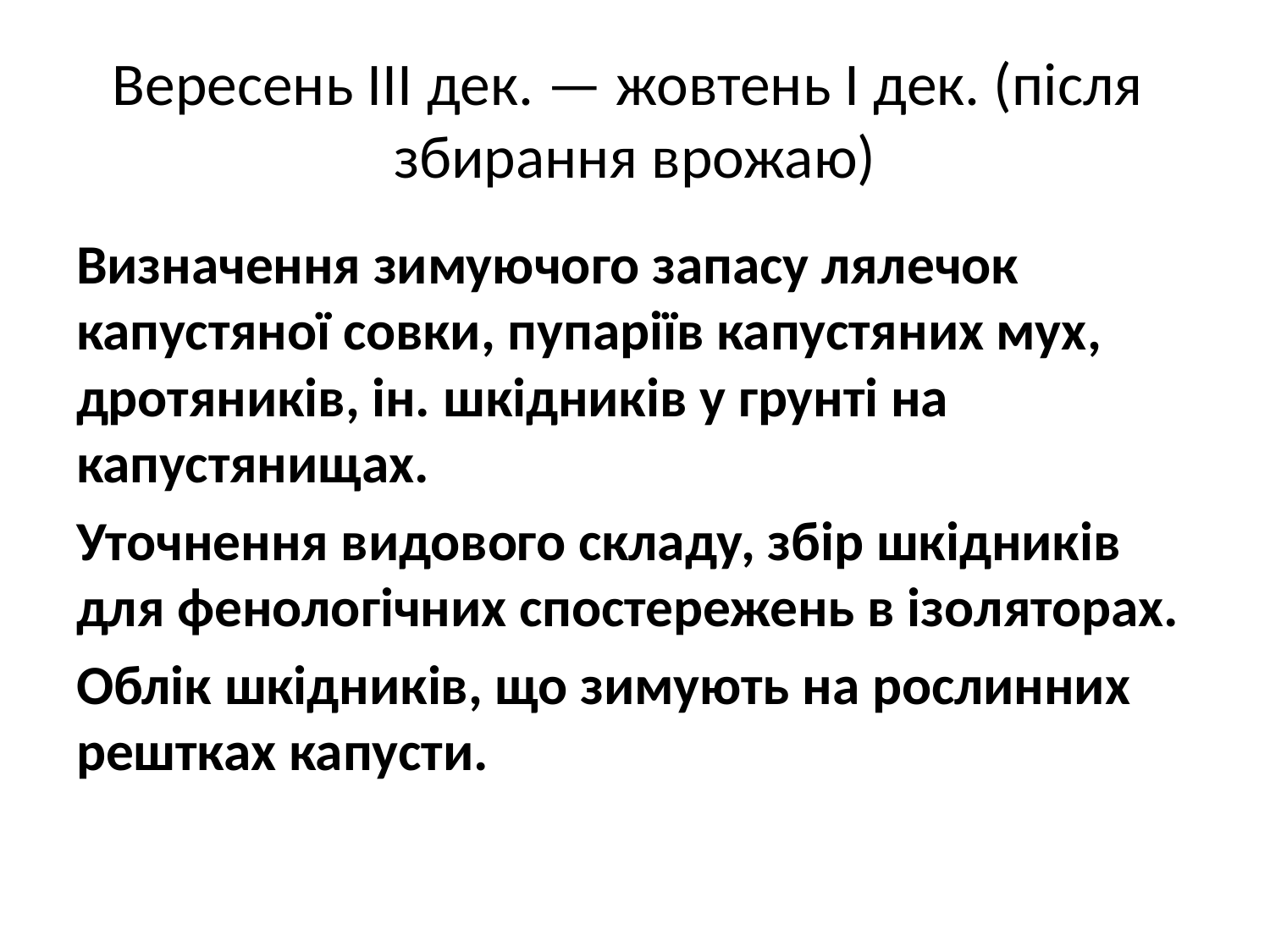

# Вересень III дек. — жовтень І дек. (після  збирання врожаю)
Визначення зимуючого запасу лялечок капустяної совки, пупаріїв капустяних мух, дротяників, ін. шкідників у грунті на капустянищах.
Уточнення видового складу, збір шкідників для фенологічних спостережень в ізоляторах.
Облік шкідників, що зимують на рослинних рештках капусти.